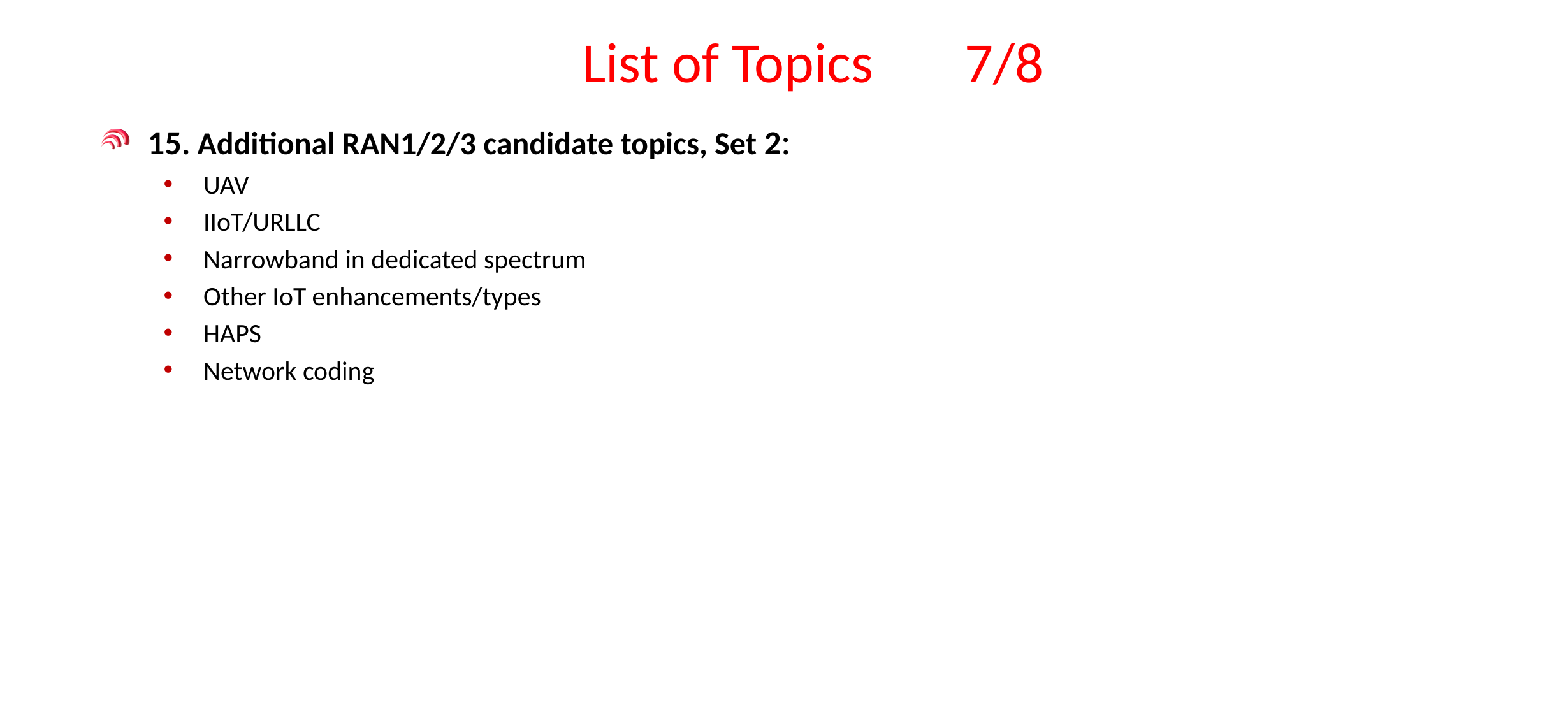

# List of Topics 	7/8
15. Additional RAN1/2/3 candidate topics, Set 2:
UAV
IIoT/URLLC
Narrowband in dedicated spectrum
Other IoT enhancements/types
HAPS
Network coding